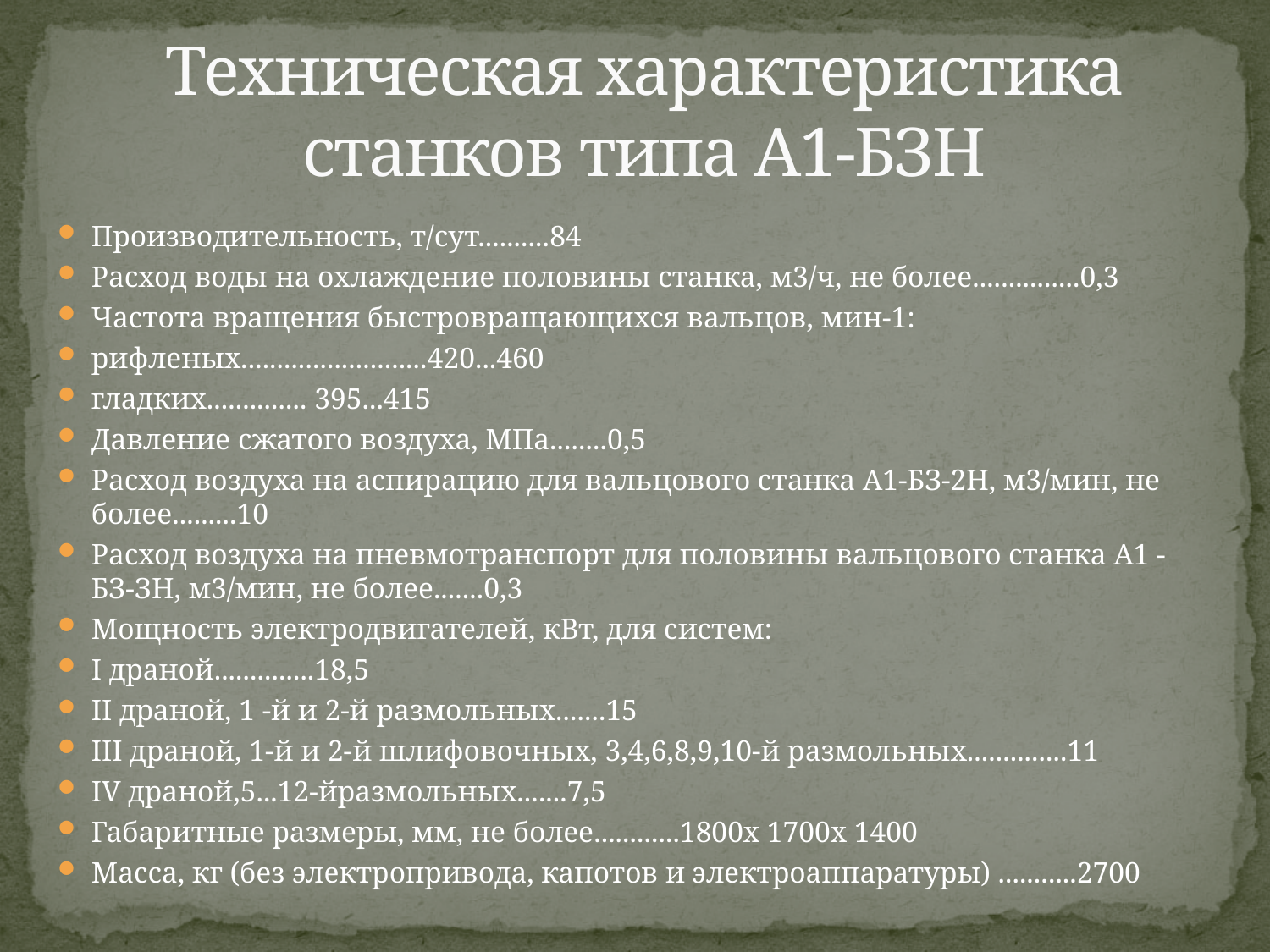

# Техническая характеристика станков типа А1-БЗН
Производительность, т/сут..........84
Расход воды на охлаждение половины станка, м3/ч, не более...............0,3
Частота вращения быстровращающихся вальцов, мин-1:
рифленых..........................420...460
гладких.............. 395...415
Давление сжатого воздуха, МПа........0,5
Расход воздуха на аспирацию для вальцового станка А1-БЗ-2Н, м3/мин, не более.........10
Расход воздуха на пневмотранспорт для половины вальцового станка А1 -БЗ-ЗН, м3/мин, не более.......0,3
Мощность электродвигателей, кВт, для систем:
I драной..............18,5
II драной, 1 -й и 2-й размольных.......15
III драной, 1-й и 2-й шлифовочных, 3,4,6,8,9,10-й размольных..............11
IV драной,5...12-йразмольных.......7,5
Габаритные размеры, мм, не более............1800х 1700х 1400
Масса, кг (без электропривода, капотов и электроаппаратуры) ...........2700